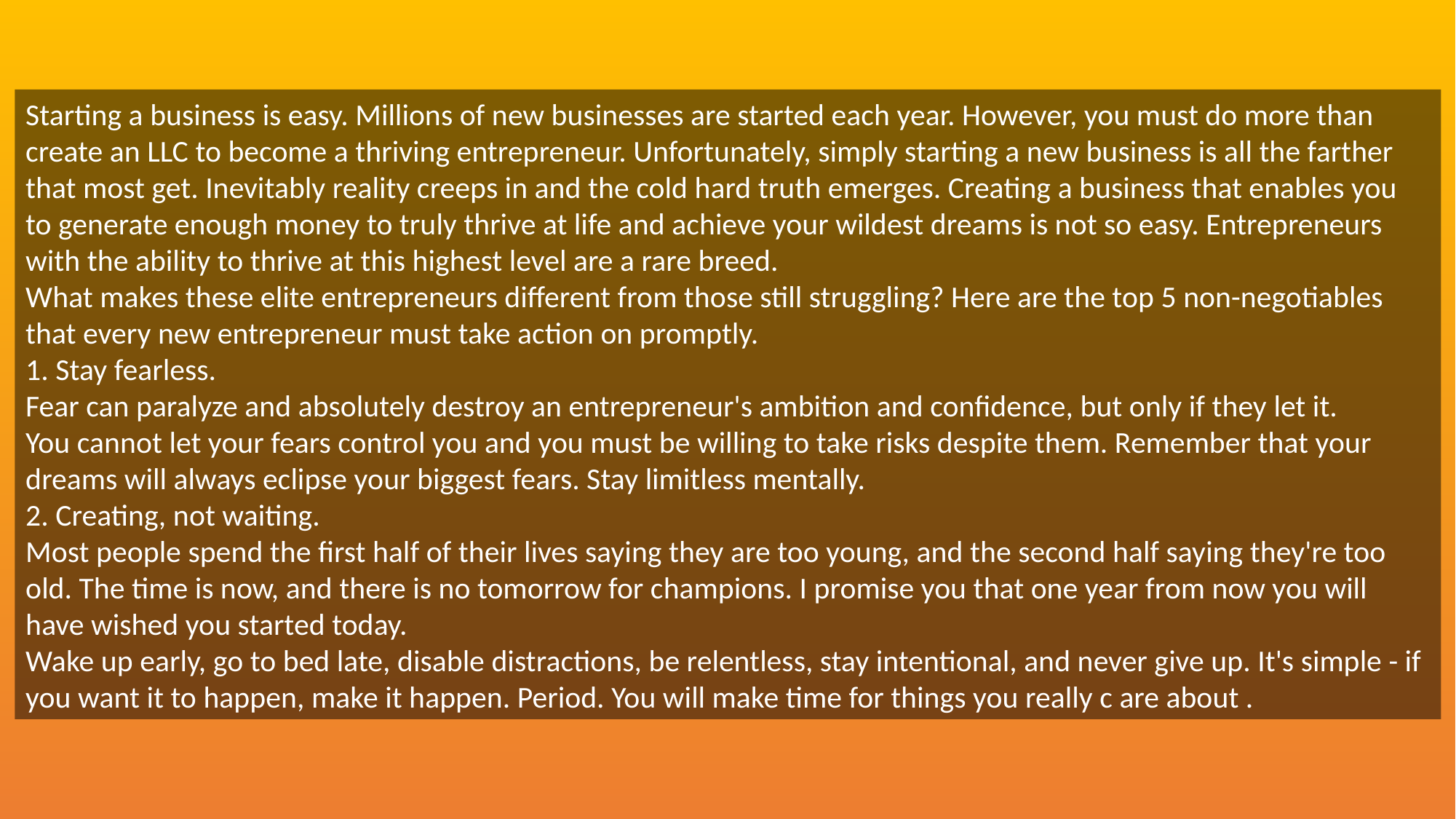

Starting a business is easy. Millions of new businesses are started each year. However, you must do more than create an LLC to become a thriving entrepreneur. Unfortunately, simply starting a new business is all the farther that most get. Inevitably reality creeps in and the cold hard truth emerges. Creating a business that enables you to generate enough money to truly thrive at life and achieve your wildest dreams is not so easy. Entrepreneurs with the ability to thrive at this highest level are a rare breed.
What makes these elite entrepreneurs different from those still struggling? Here are the top 5 non-negotiables that every new entrepreneur must take action on promptly.
1. Stay fearless.
Fear can paralyze and absolutely destroy an entrepreneur's ambition and confidence, but only if they let it.
You cannot let your fears control you and you must be willing to take risks despite them. Remember that your dreams will always eclipse your biggest fears. Stay limitless mentally.
2. Creating, not waiting.
Most people spend the first half of their lives saying they are too young, and the second half saying they're too old. The time is now, and there is no tomorrow for champions. I promise you that one year from now you will have wished you started today.
Wake up early, go to bed late, disable distractions, be relentless, stay intentional, and never give up. It's simple - if you want it to happen, make it happen. Period. You will make time for things you really c are about .